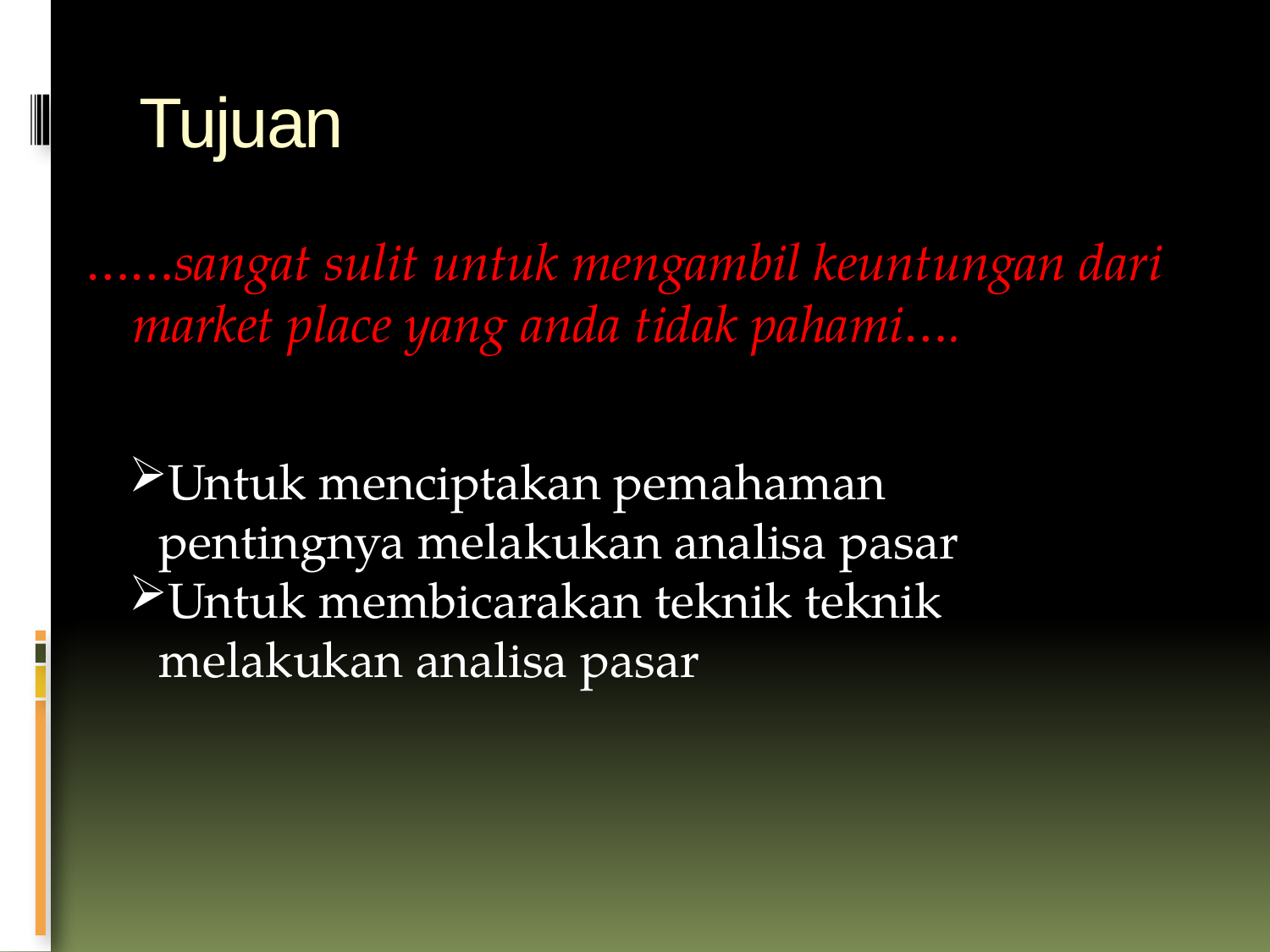

# Tujuan
……sangat sulit untuk mengambil keuntungan dari market place yang anda tidak pahami….
Untuk menciptakan pemahaman pentingnya melakukan analisa pasar
Untuk membicarakan teknik teknik melakukan analisa pasar